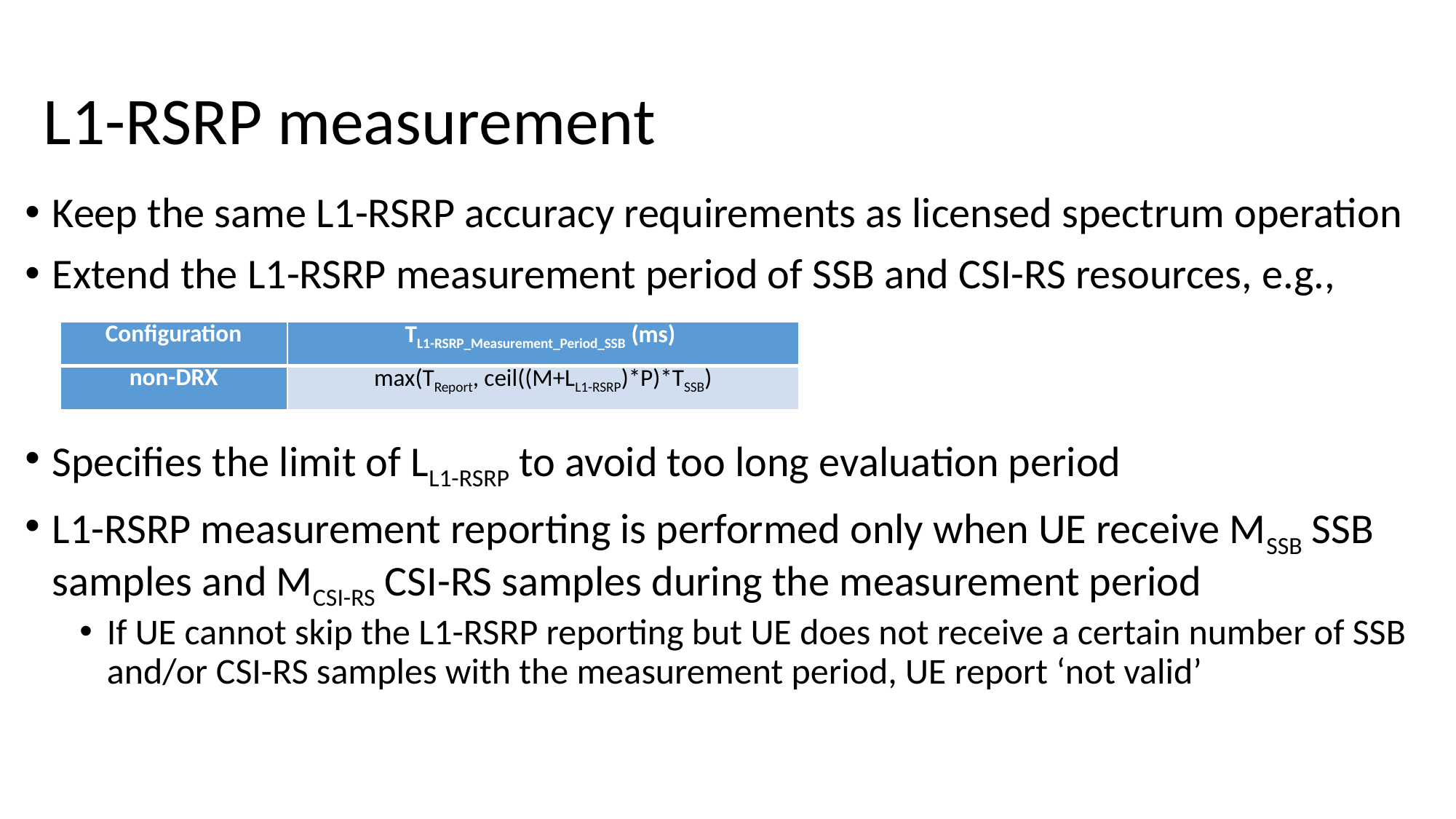

# L1-RSRP measurement
Keep the same L1-RSRP accuracy requirements as licensed spectrum operation
Extend the L1-RSRP measurement period of SSB and CSI-RS resources, e.g.,

Specifies the limit of LL1-RSRP to avoid too long evaluation period
L1-RSRP measurement reporting is performed only when UE receive MSSB SSB samples and MCSI-RS CSI-RS samples during the measurement period
If UE cannot skip the L1-RSRP reporting but UE does not receive a certain number of SSB and/or CSI-RS samples with the measurement period, UE report ‘not valid’

| Configuration | TL1-RSRP\_Measurement\_Period\_SSB (ms) |
| --- | --- |
| non-DRX | max(TReport, ceil((M+LL1-RSRP)\*P)\*TSSB) |